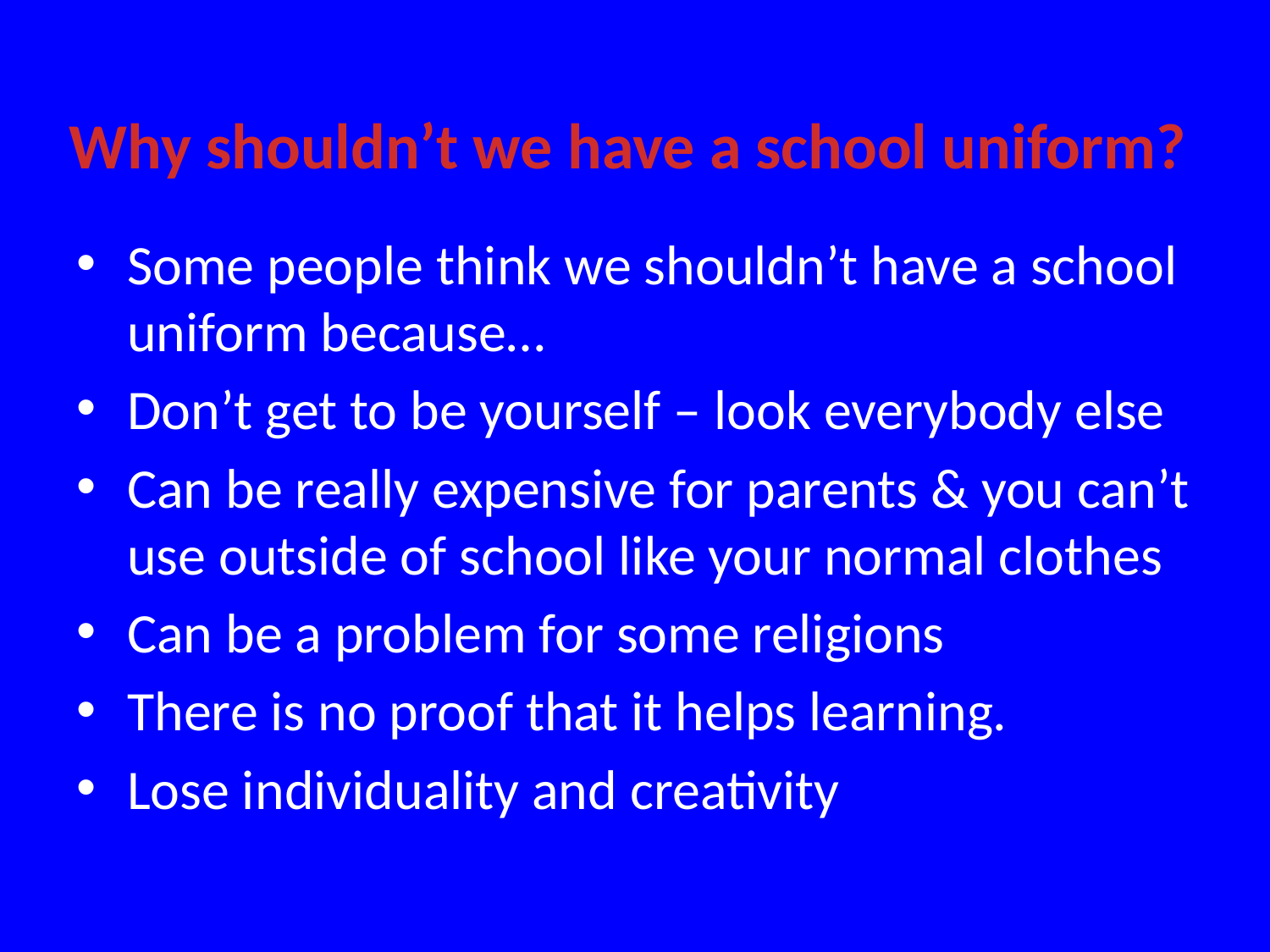

# Why shouldn’t we have a school uniform?
Some people think we shouldn’t have a school uniform because…
Don’t get to be yourself – look everybody else
Can be really expensive for parents & you can’t use outside of school like your normal clothes
Can be a problem for some religions
There is no proof that it helps learning.
Lose individuality and creativity